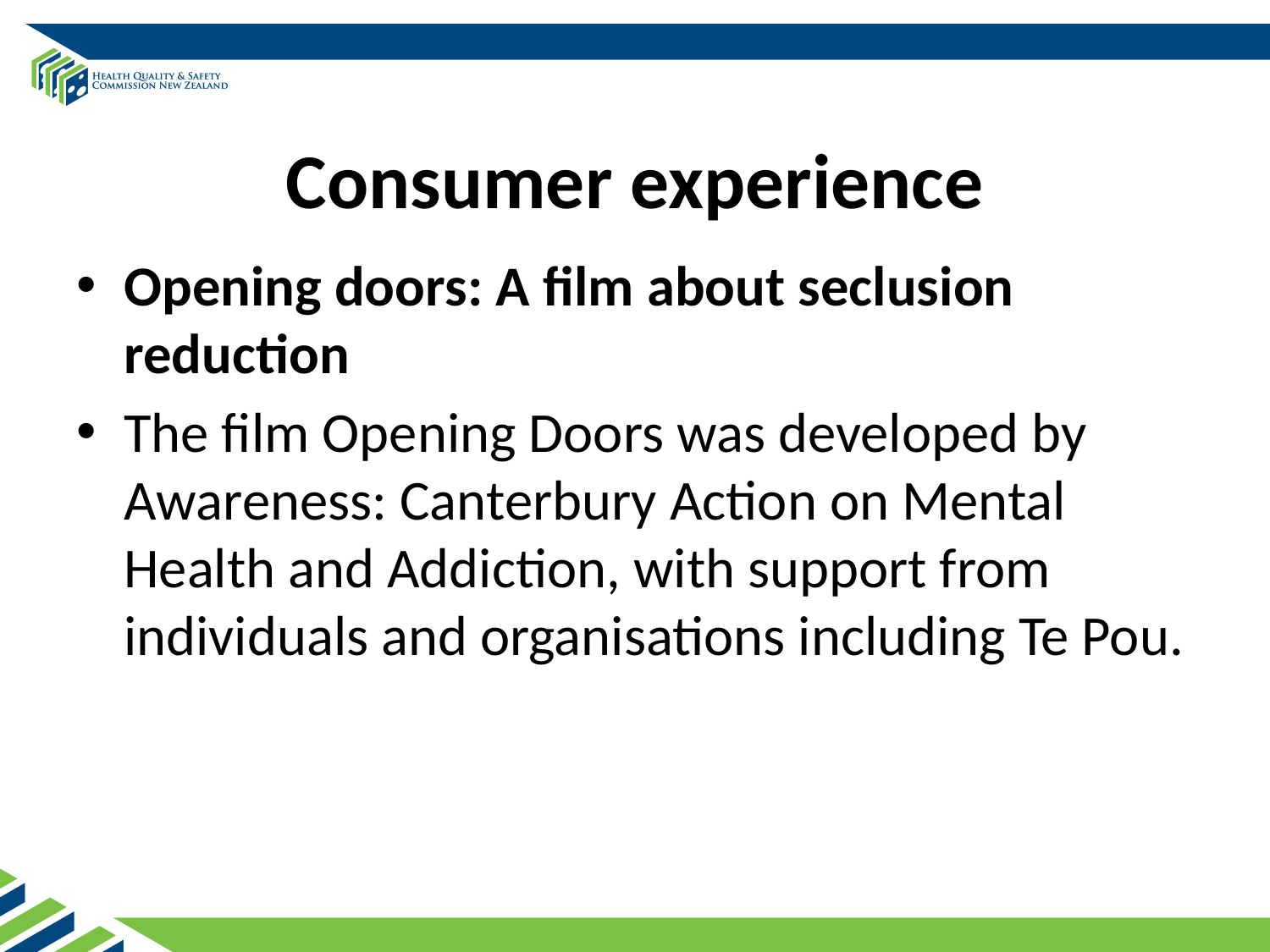

# Consumer experience
Opening doors: A film about seclusion reduction
The film Opening Doors was developed by Awareness: Canterbury Action on Mental Health and Addiction, with support from individuals and organisations including Te Pou.